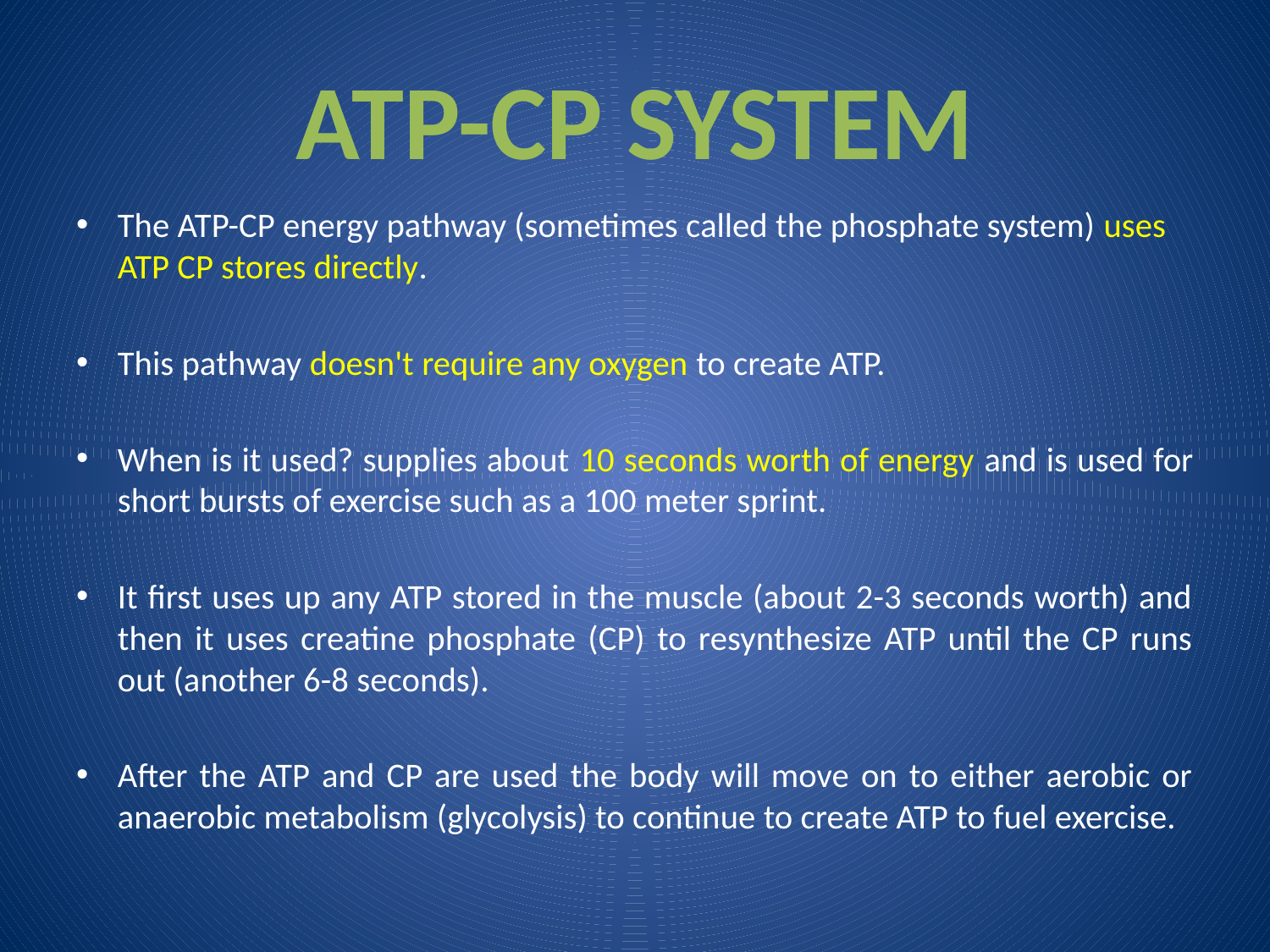

# ATP-CP SYSTEM
The ATP-CP energy pathway (sometimes called the phosphate system) uses ATP CP stores directly.

This pathway doesn't require any oxygen to create ATP.

When is it used? supplies about 10 seconds worth of energy and is used for short bursts of exercise such as a 100 meter sprint.

It first uses up any ATP stored in the muscle (about 2-3 seconds worth) and then it uses creatine phosphate (CP) to resynthesize ATP until the CP runs out (another 6-8 seconds).

After the ATP and CP are used the body will move on to either aerobic or anaerobic metabolism (glycolysis) to continue to create ATP to fuel exercise.